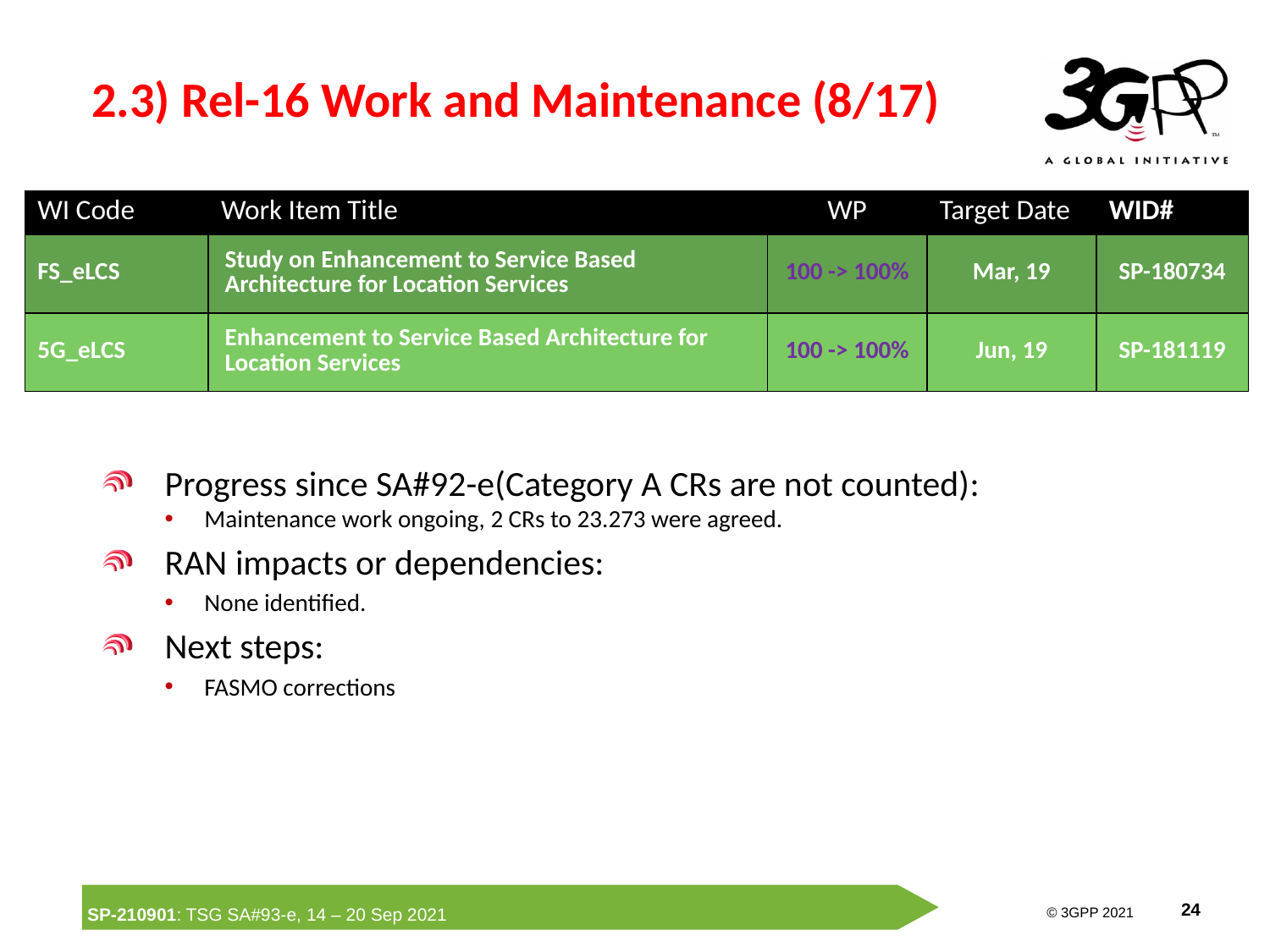

# 2.3) Rel-16 Work and Maintenance (8/17)
| WI Code | Work Item Title | WP | Target Date | WID# |
| --- | --- | --- | --- | --- |
| FS\_eLCS | Study on Enhancement to Service Based Architecture for Location Services | 100 -> 100% | Mar, 19 | SP-180734 |
| 5G\_eLCS | Enhancement to Service Based Architecture for Location Services | 100 -> 100% | Jun, 19 | SP-181119 |
Progress since SA#92-e(Category A CRs are not counted):
Maintenance work ongoing, 2 CRs to 23.273 were agreed.
RAN impacts or dependencies:
None identified.
Next steps:
FASMO corrections